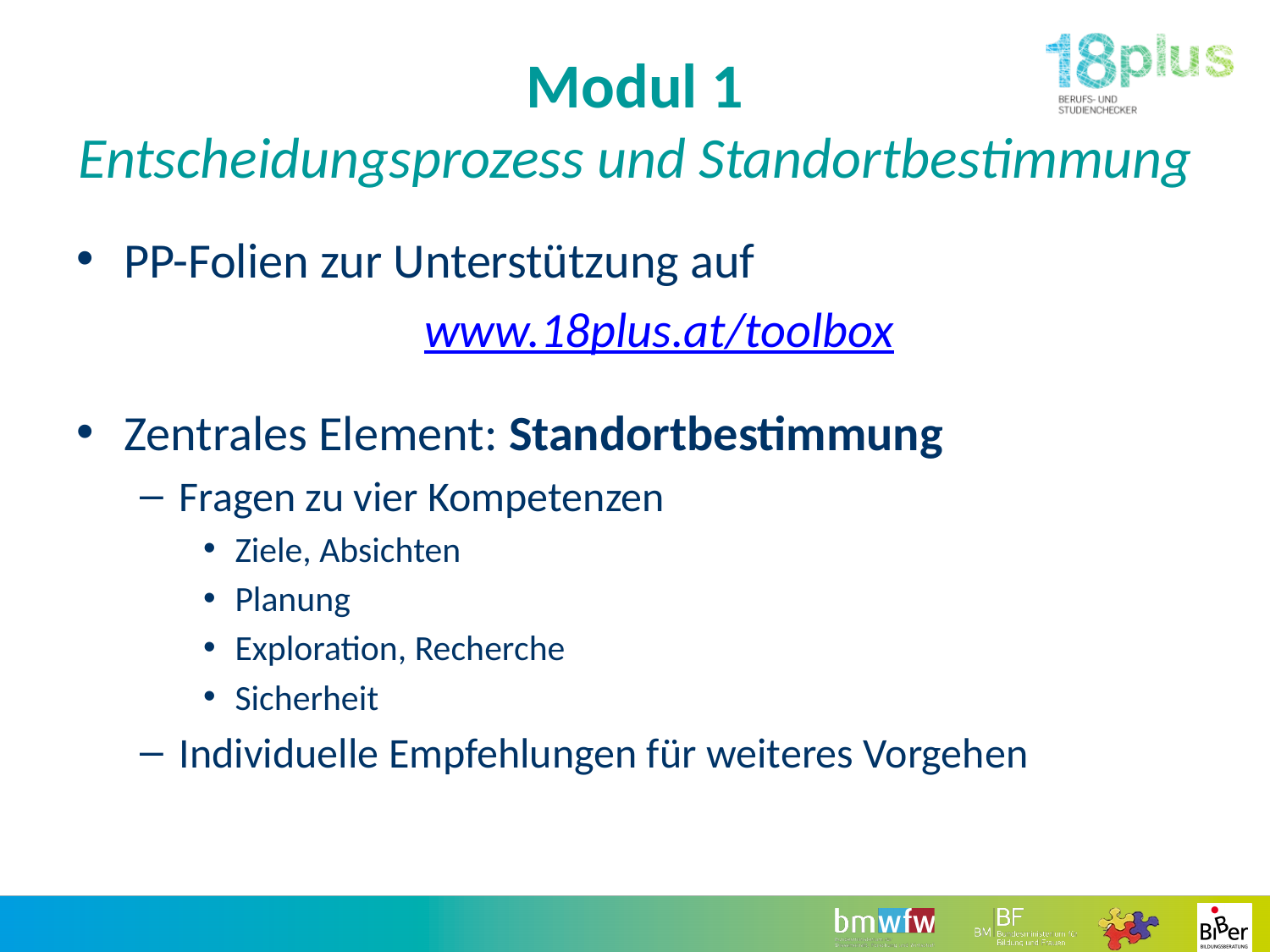

# Modul 1 Entscheidungsprozess und Standortbestimmung
PP-Folien zur Unterstützung auf
www.18plus.at/toolbox

Zentrales Element: Standortbestimmung
Fragen zu vier Kompetenzen
Ziele, Absichten
Planung
Exploration, Recherche
Sicherheit
Individuelle Empfehlungen für weiteres Vorgehen